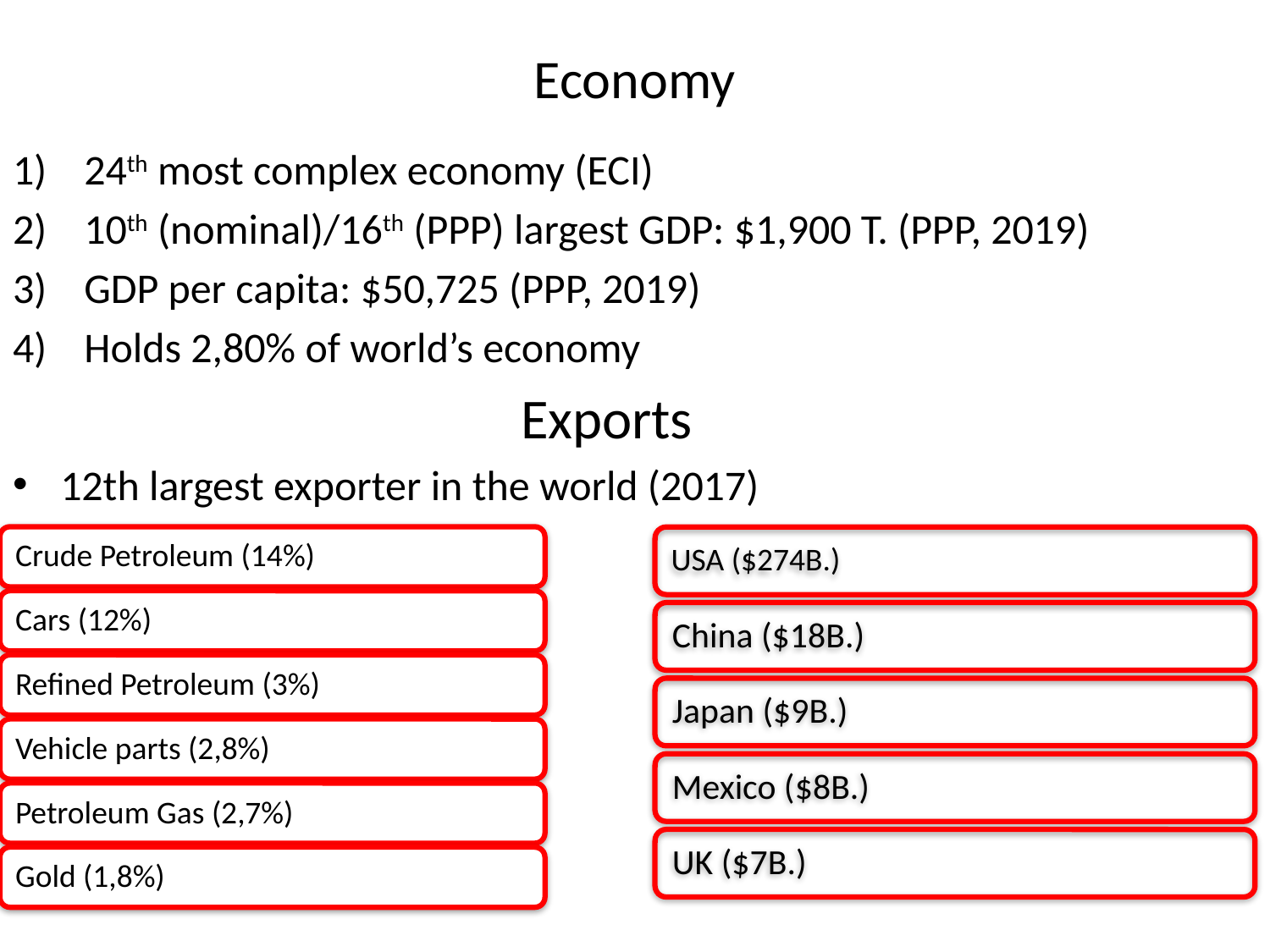

# Economy
24th most complex economy (ECI)
10th (nominal)/16th (PPP) largest GDP: $1,900 T. (PPP, 2019)
GDP per capita: $50,725 (PPP, 2019)
Holds 2,80% of world’s economy
                                        Exports
12th largest exporter in the world (2017)

Crude Petroleum (14%)
Cars (12%)
Refined Petroleum (3%)
Vehicle parts (2,8%)
Petroleum Gas (2,7%)
Gold (1,8%)
USA ($274B.)
China ($18B.)
Japan ($9B.)
Mexico ($8B.)
UK ($7B.)